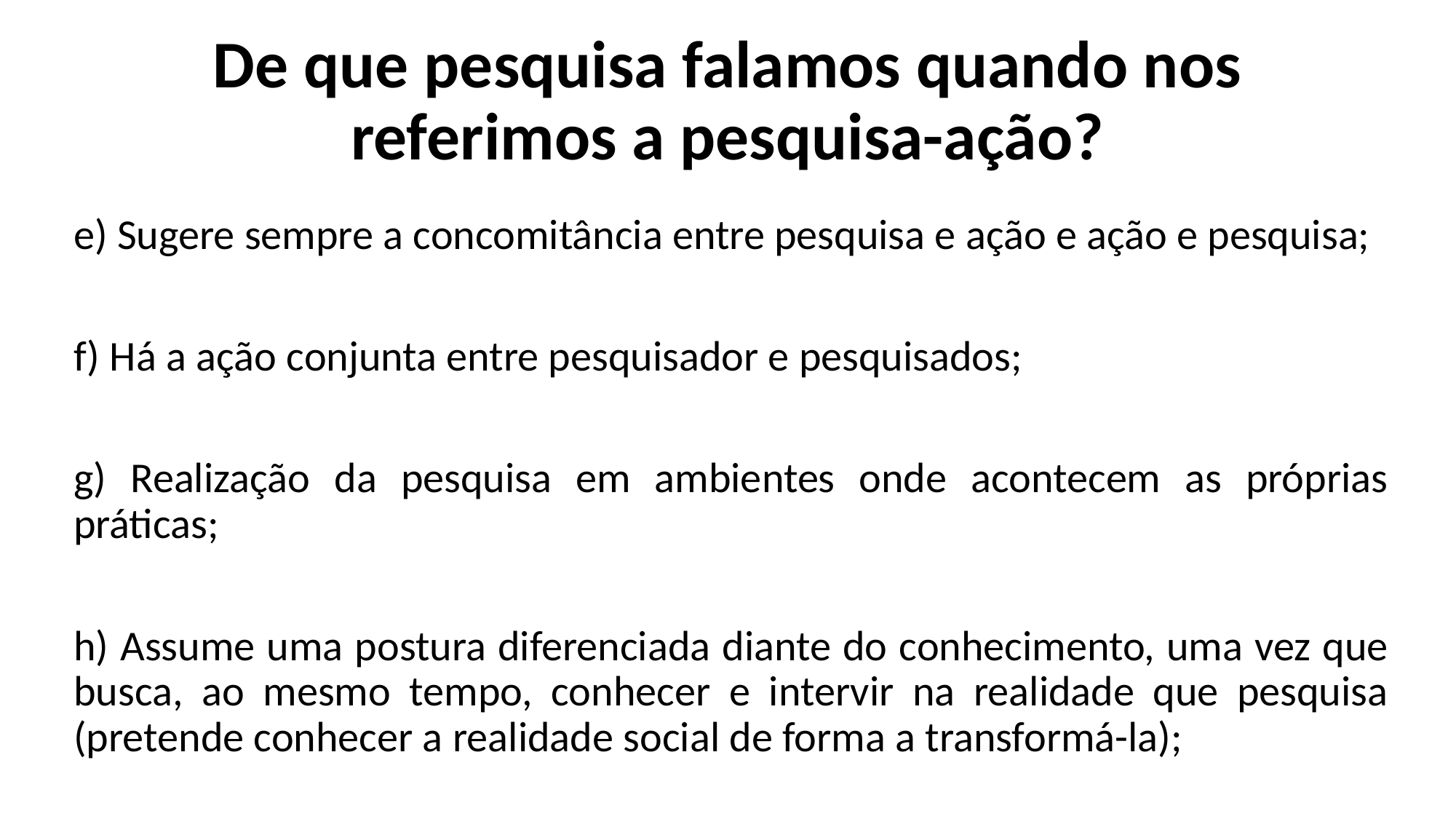

# De que pesquisa falamos quando nos referimos a pesquisa-ação?
e) Sugere sempre a concomitância entre pesquisa e ação e ação e pesquisa;

f) Há a ação conjunta entre pesquisador e pesquisados;

g) Realização da pesquisa em ambientes onde acontecem as próprias práticas;

h) Assume uma postura diferenciada diante do conhecimento, uma vez que busca, ao mesmo tempo, conhecer e intervir na realidade que pesquisa (pretende conhecer a realidade social de forma a transformá-la);